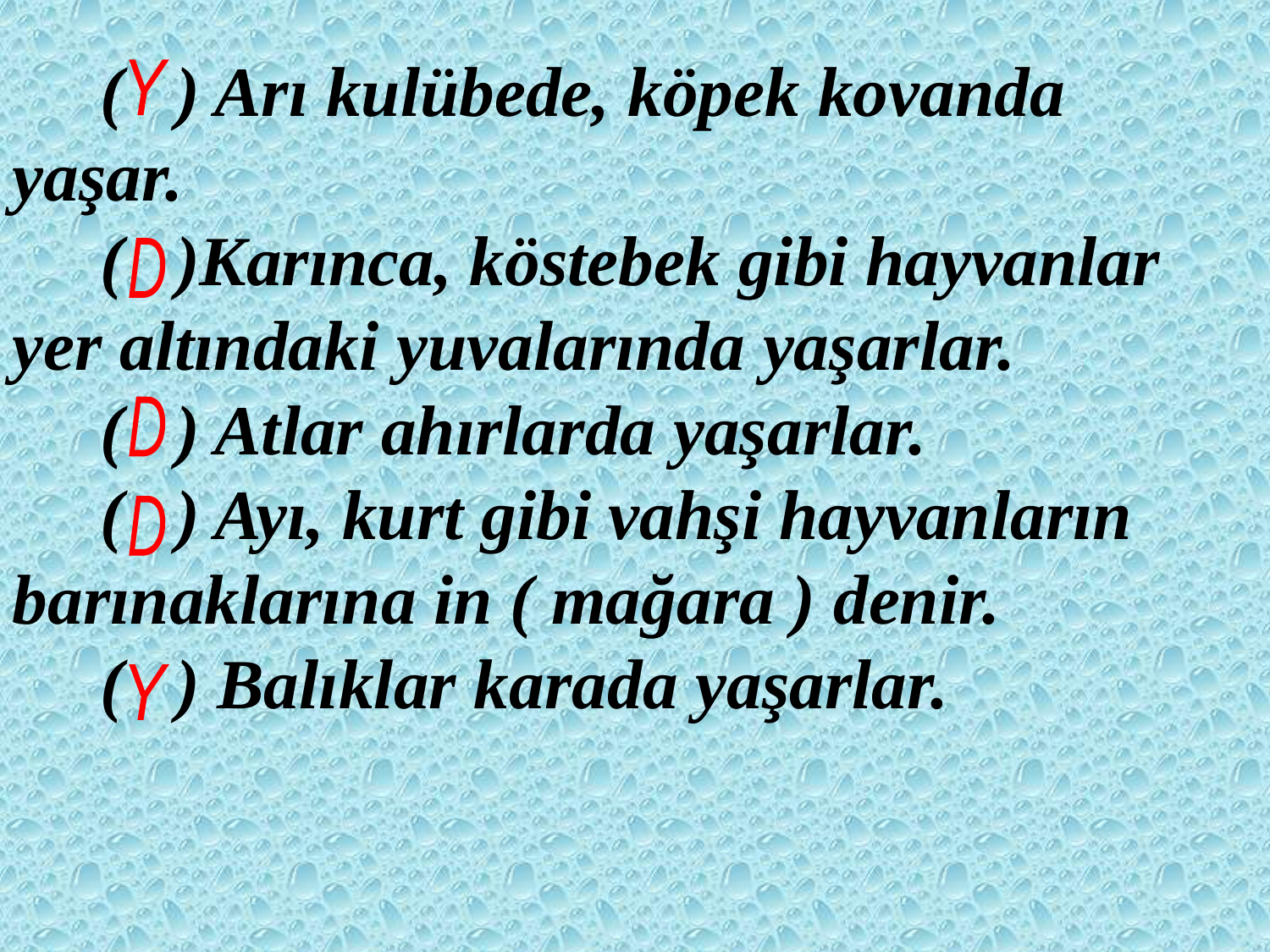

(   ) Arı kulübede, köpek kovanda yaşar.
(   )Karınca, köstebek gibi hayvanlar yer altındaki yuvalarında yaşarlar.
(   ) Atlar ahırlarda yaşarlar.
(   ) Ayı, kurt gibi vahşi hayvanların barınaklarına in ( mağara ) denir.
(   ) Balıklar karada yaşarlar.
Y
D
D
D
Y